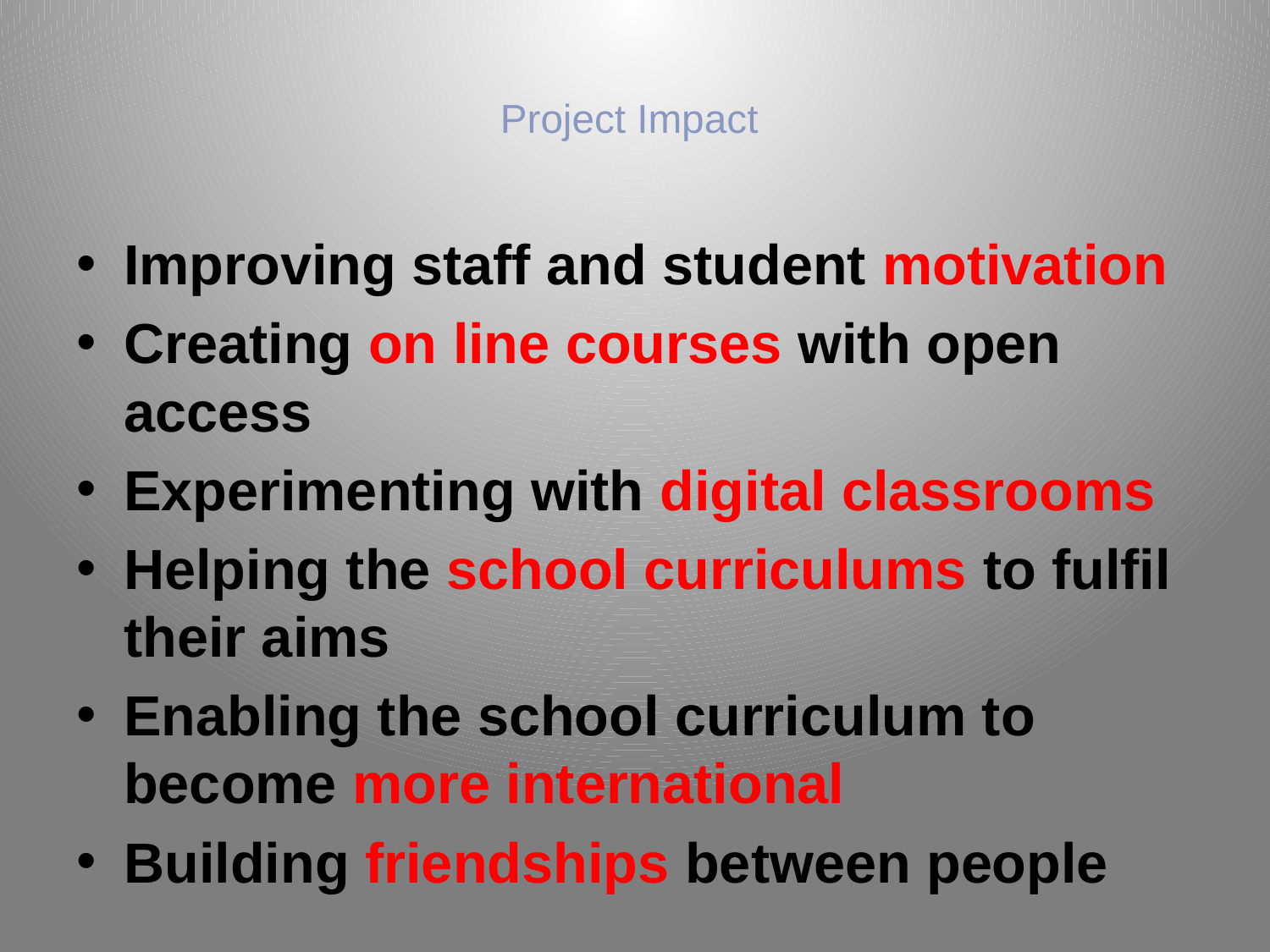

# Project Impact
Improving staff and student motivation
Creating on line courses with open access
Experimenting with digital classrooms
Helping the school curriculums to fulfil their aims
Enabling the school curriculum to become more international
Building friendships between people